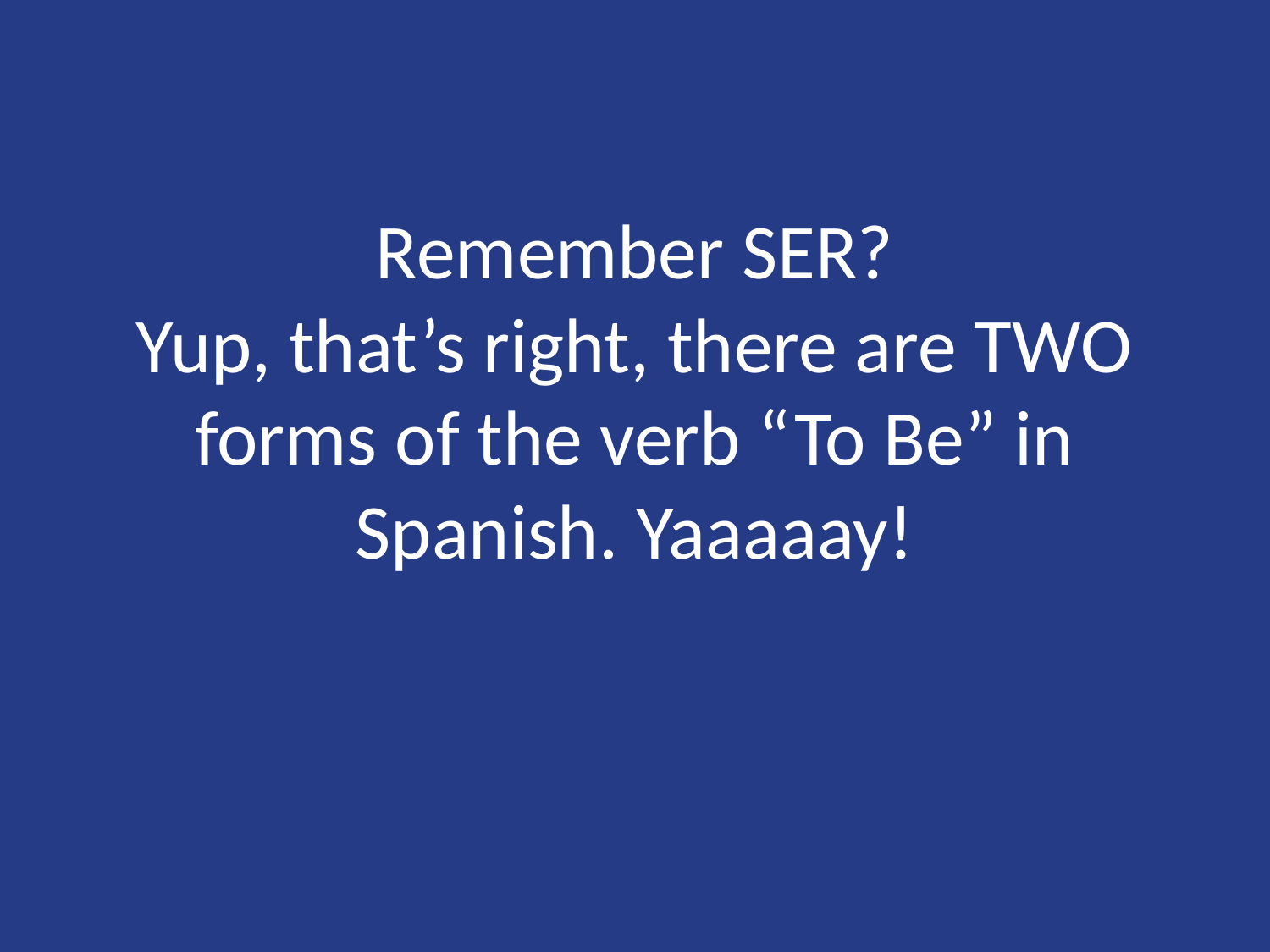

# Remember SER? Yup, that’s right, there are TWO forms of the verb “To Be” in Spanish. Yaaaaay!